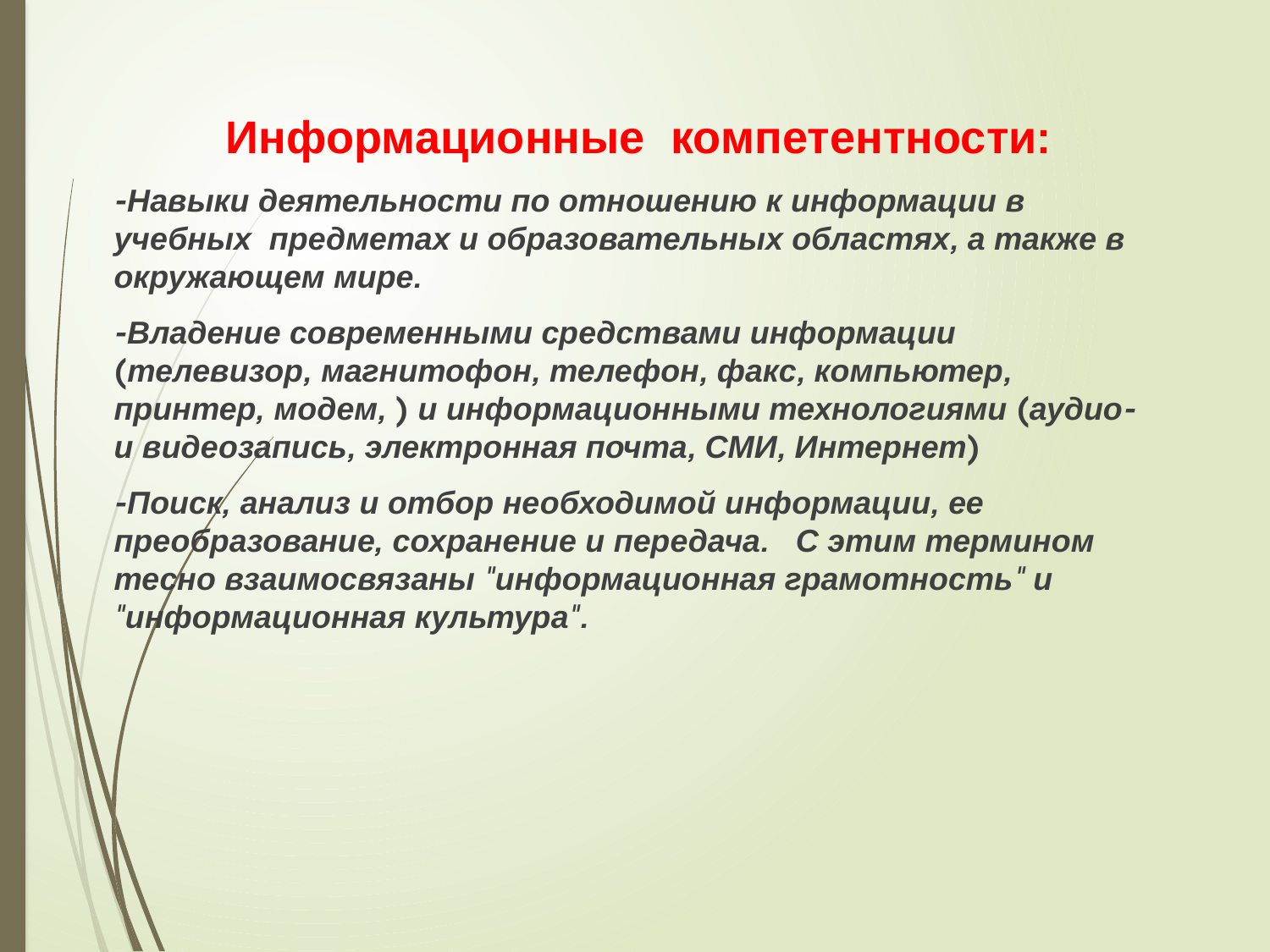

Информационные  компетентности:
-Навыки деятельности по отношению к информации в учебных  предметах и образовательных областях, а также в окружающем мире.
-Владение современными средствами информации (телевизор, магнитофон, телефон, факс, компьютер, принтер, модем, ) и информационными технологиями (аудио- и видеозапись, электронная почта, СМИ, Интернет)
-Поиск, анализ и отбор необходимой информации, ее преобразование, сохранение и передача.   С этим термином тесно взаимосвязаны "информационная грамотность" и "информационная культура".